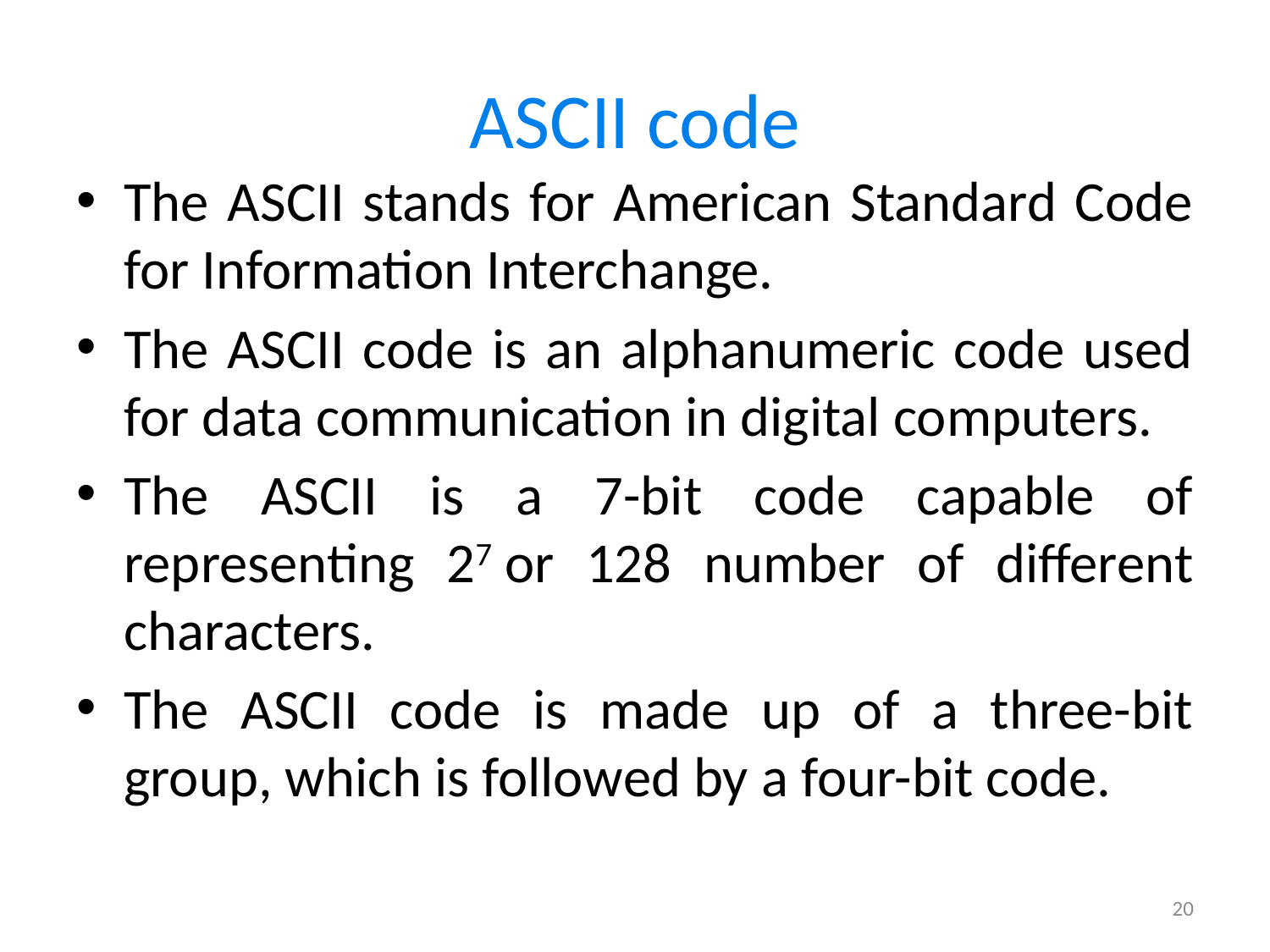

# ASCII code
The ASCII stands for American Standard Code for Information Interchange.
The ASCII code is an alphanumeric code used for data communication in digital computers.
The ASCII is a 7-bit code capable of representing 27 or 128 number of different characters.
The ASCII code is made up of a three-bit group, which is followed by a four-bit code.
20